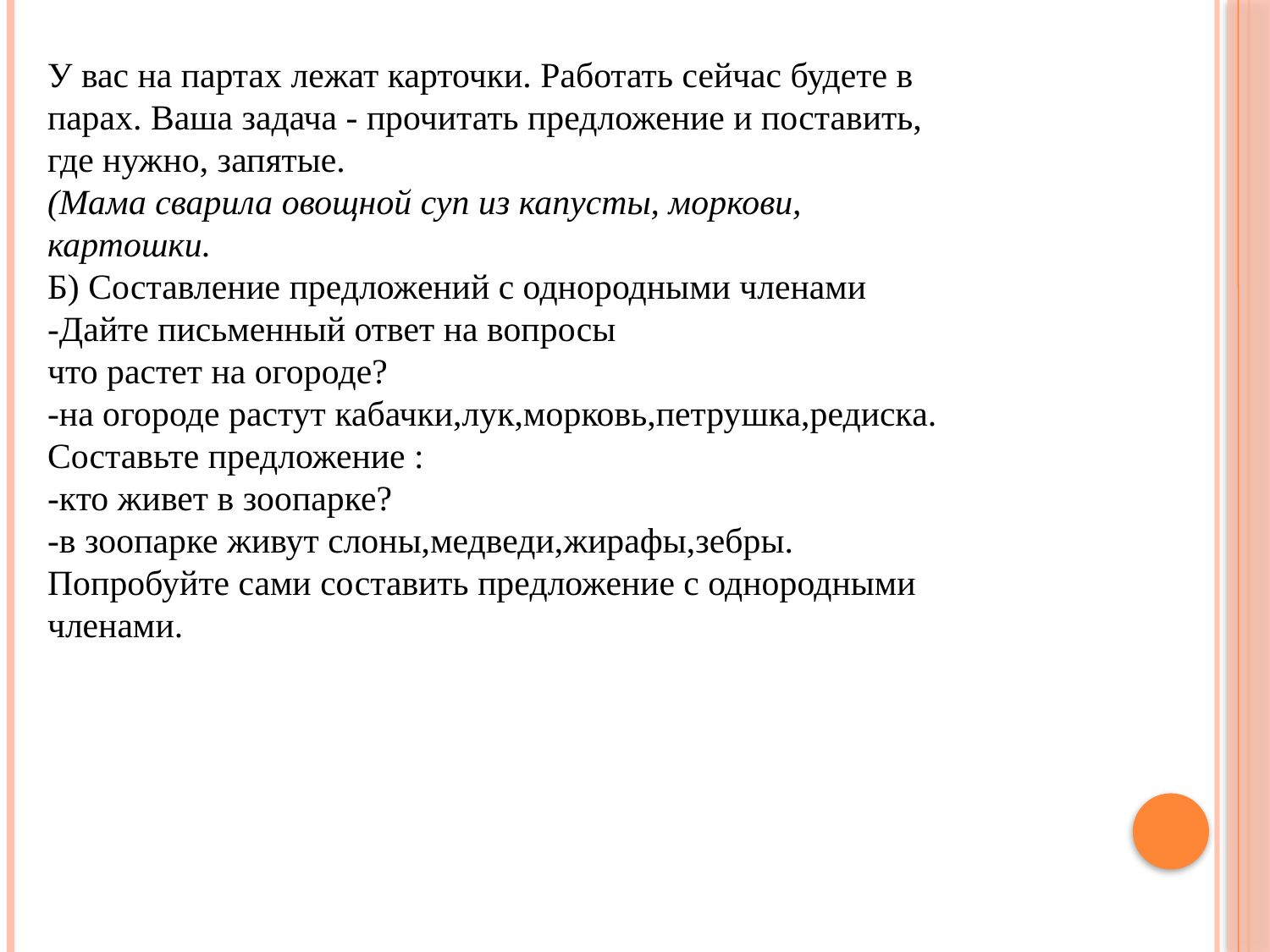

У вас на партах лежат карточки. Работать сейчас будете в парах. Ваша задача - прочитать предложение и поставить, где нужно, запятые.
(Мама сварила овощной суп из капусты, моркови, картошки.
Б) Составление предложений с однородными членами
-Дайте письменный ответ на вопросы
что растет на огороде?
-на огороде растут кабачки,лук,морковь,петрушка,редиска.
Составьте предложение :
-кто живет в зоопарке?
-в зоопарке живут слоны,медведи,жирафы,зебры.
Попробуйте сами составить предложение с однородными членами.